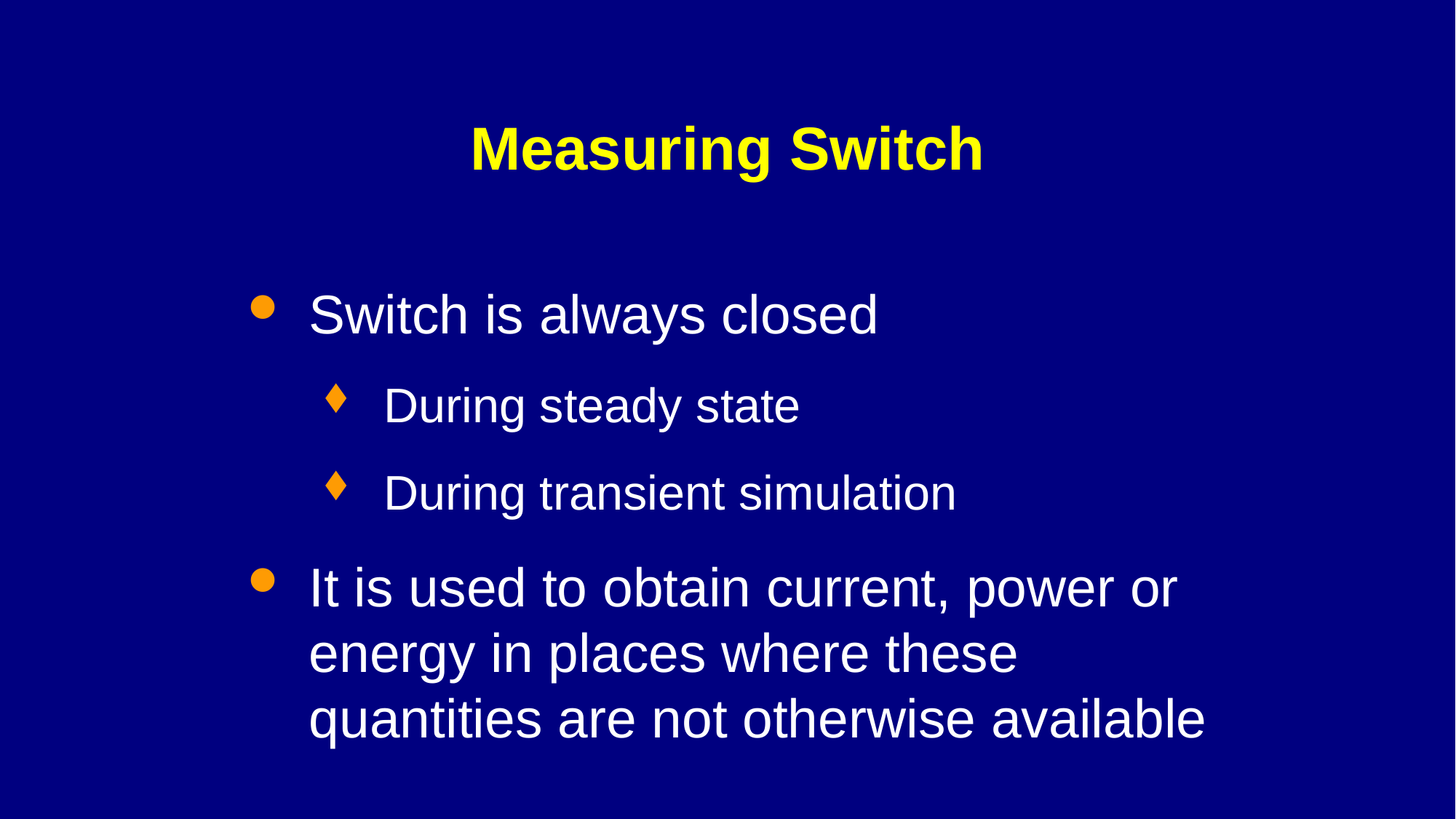

# Measuring Switch
Switch is always closed
During steady state
During transient simulation
It is used to obtain current, power or energy in places where these quantities are not otherwise available